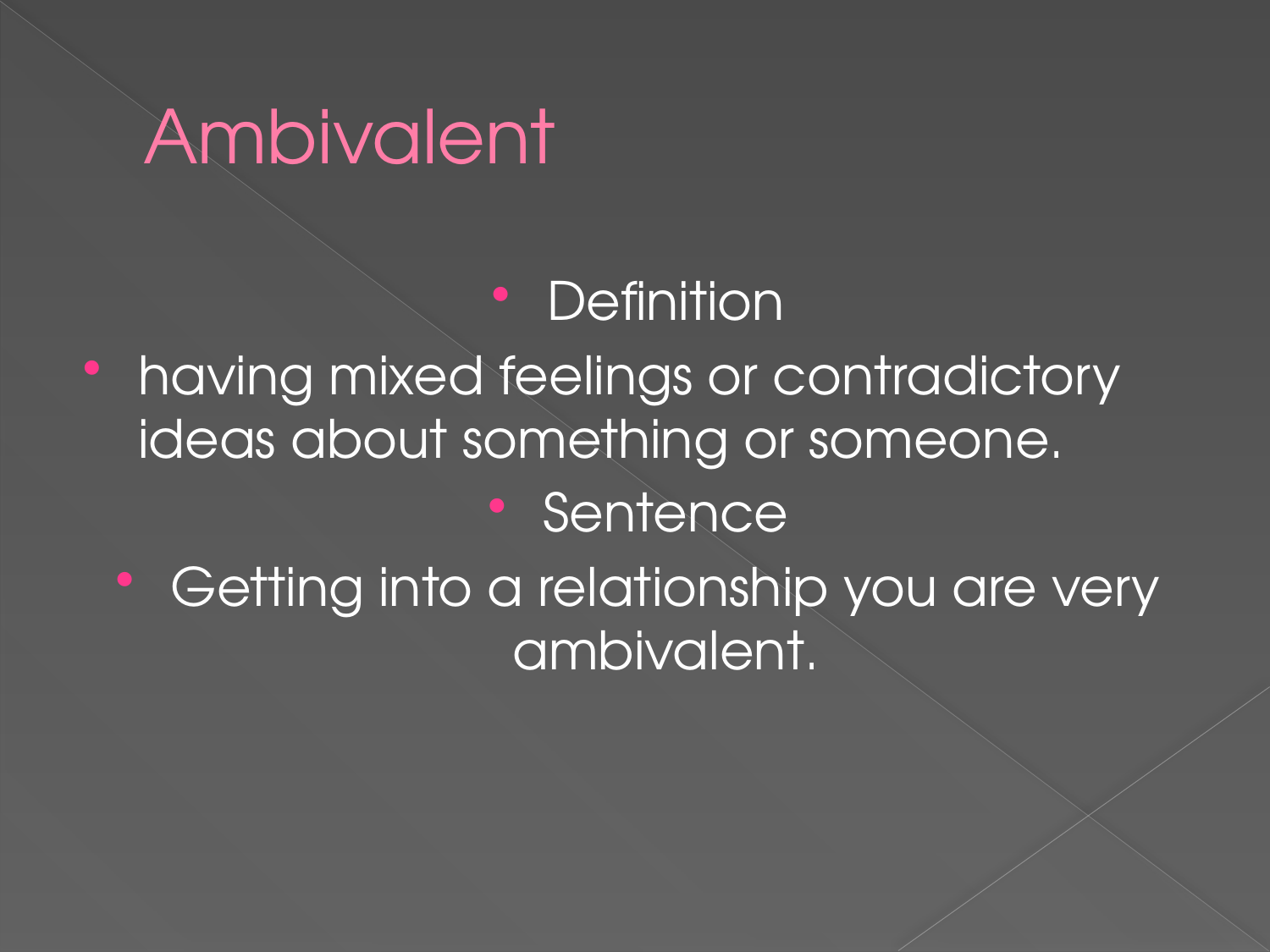

# Ambivalent
Definition
having mixed feelings or contradictory ideas about something or someone.
Sentence
Getting into a relationship you are very ambivalent.